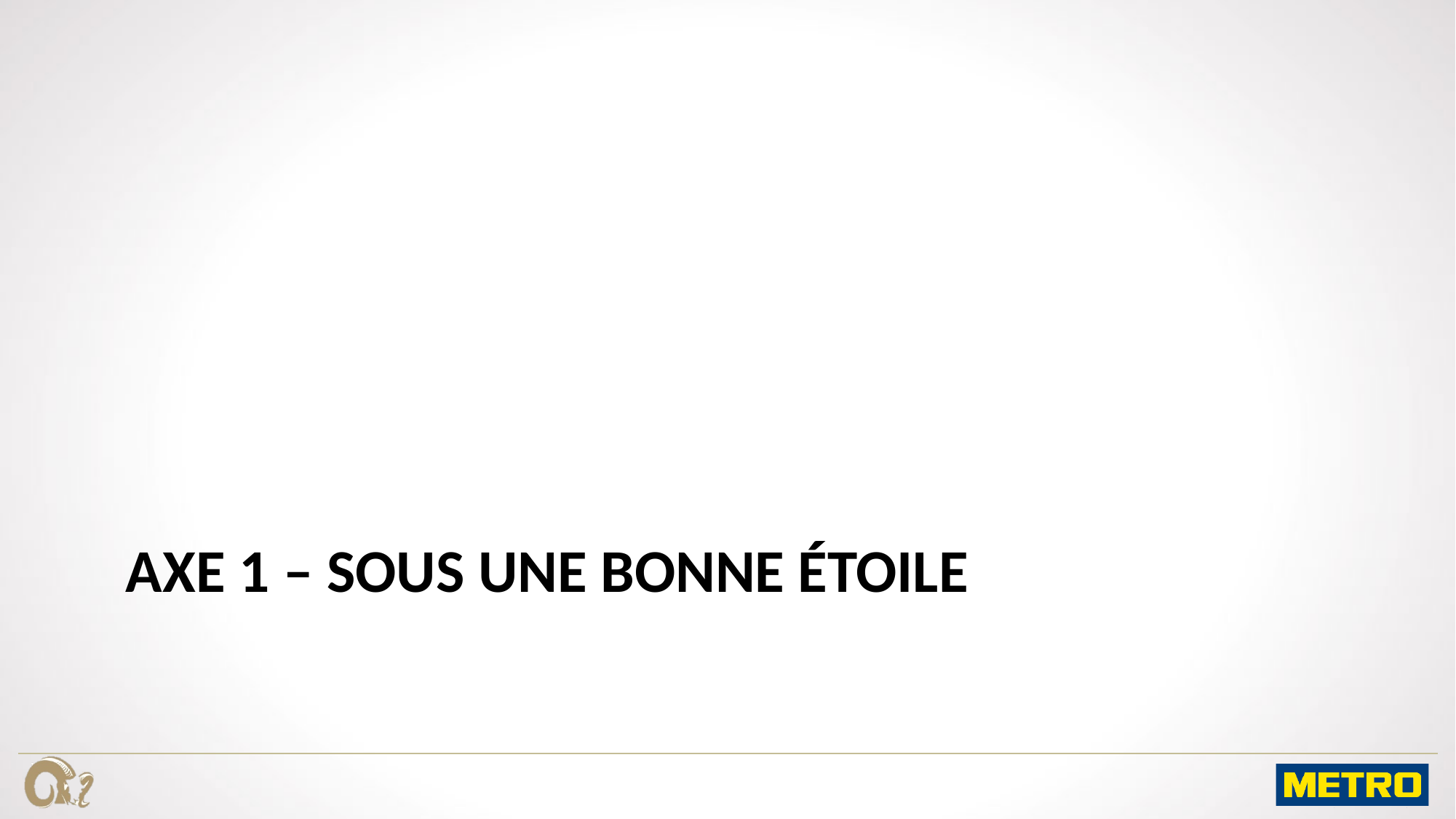

# Axe 1 – Sous une bonne étoile